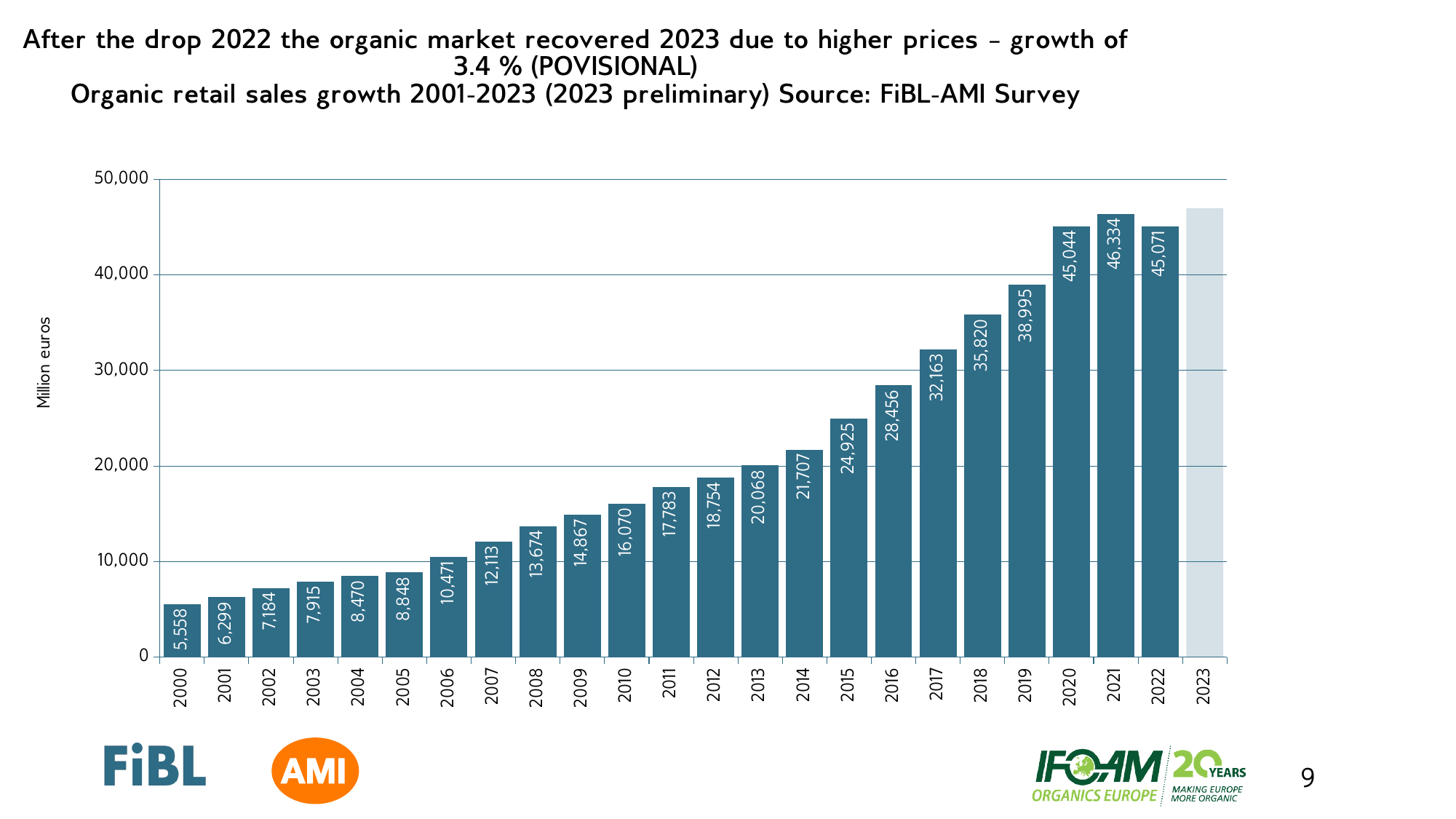

### Chart: After the drop 2022 the organic market recovered 2023 due to higher prices – growth of 3.4 % (POVISIONAL) Organic retail sales growth 2001-2023 (2023 preliminary) Source: FiBL-AMI Survey

| Category | Organic Retail sales |
|---|---|
| 2000 | 5557.9 |
| 2001 | 6298.5 |
| 2002 | 7184.099999999999 |
| 2003 | 7914.67197 |
| 2004 | 8469.58 |
| 2005 | 8848.1 |
| 2006 | 10470.960000000001 |
| 2007 | 12112.949999999999 |
| 2008 | 13674.306 |
| 2009 | 14867.497599999999 |
| 2010 | 16069.989000053001 |
| 2011 | 17783.41448734 |
| 2012 | 18753.54760199 |
| 2013 | 20068.31426058 |
| 2014 | 21707.01014516 |
| 2015 | 24924.62075971 |
| 2016 | 28455.63317415 |
| 2017 | 32162.965421789995 |
| 2018 | 35819.8301978101 |
| 2019 | 38994.832895060004 |
| 2020 | 45043.731679059994 |
| 2021 | 46333.71 |
| 2022 | 45070.98 |
| 2023 | 46962.09172913999 |